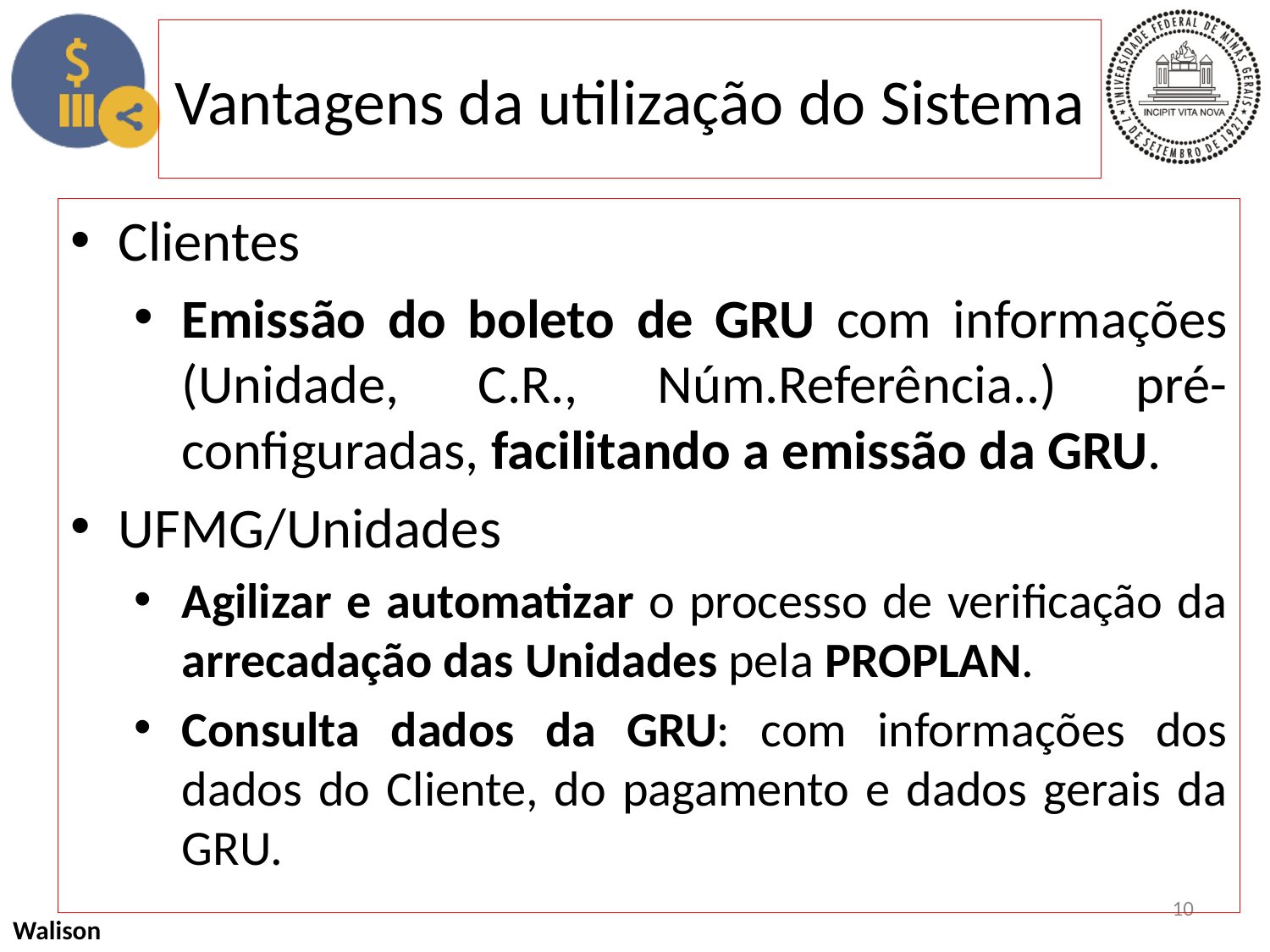

# Vantagens da utilização do Sistema
Clientes
Emissão do boleto de GRU com informações (Unidade, C.R., Núm.Referência..) pré-configuradas, facilitando a emissão da GRU.
UFMG/Unidades
Agilizar e automatizar o processo de verificação da arrecadação das Unidades pela PROPLAN.
Consulta dados da GRU: com informações dos dados do Cliente, do pagamento e dados gerais da GRU.
10